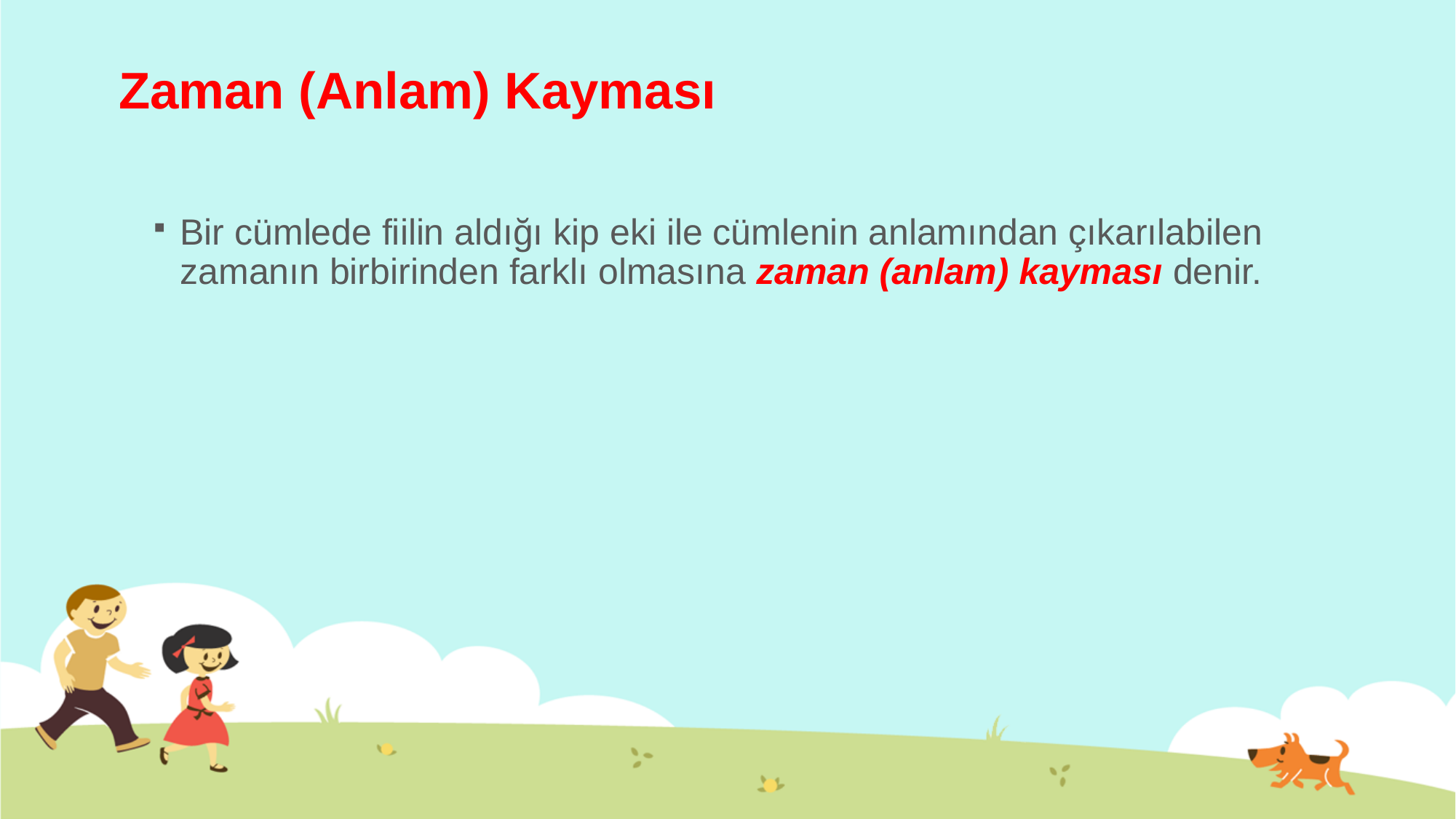

# Zaman (Anlam) Kayması
Bir cümlede fiilin aldığı kip eki ile cümlenin anlamından çıkarılabilen zamanın birbirinden farklı olmasına zaman (anlam) kayması denir.